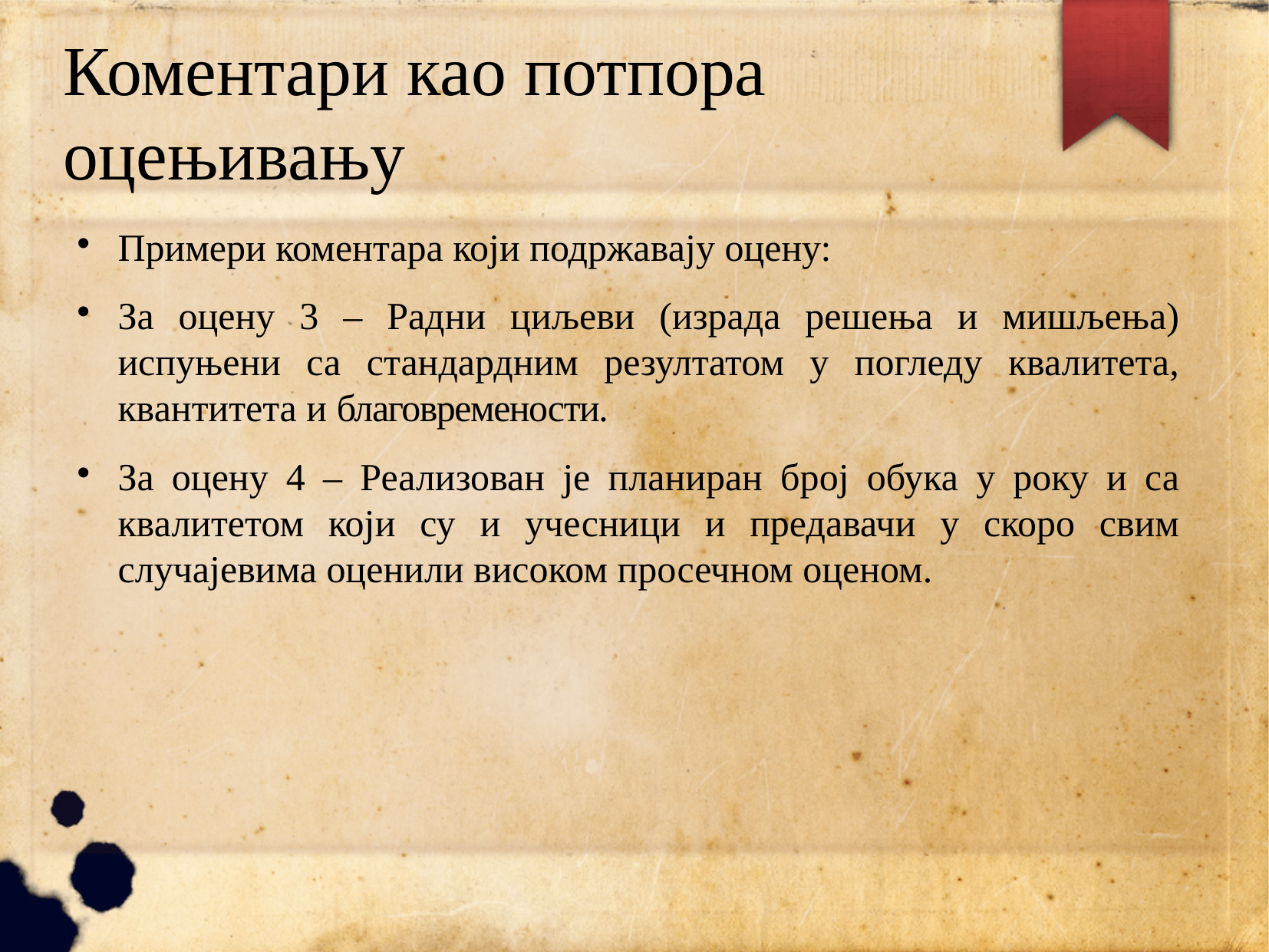

# Коментари као потпора оцењивању
Примери коментара који подржавају оцену:
За оцену 3 – Радни циљеви (израда решења и мишљења) испуњени са стандардним резултатом у погледу квалитета, квантитета и благовремености.
За оцену 4 – Реализован је планиран број обука у року и са квалитетом који су и учесници и предавачи у скоро свим случајевима оценили високом просечном оценом.